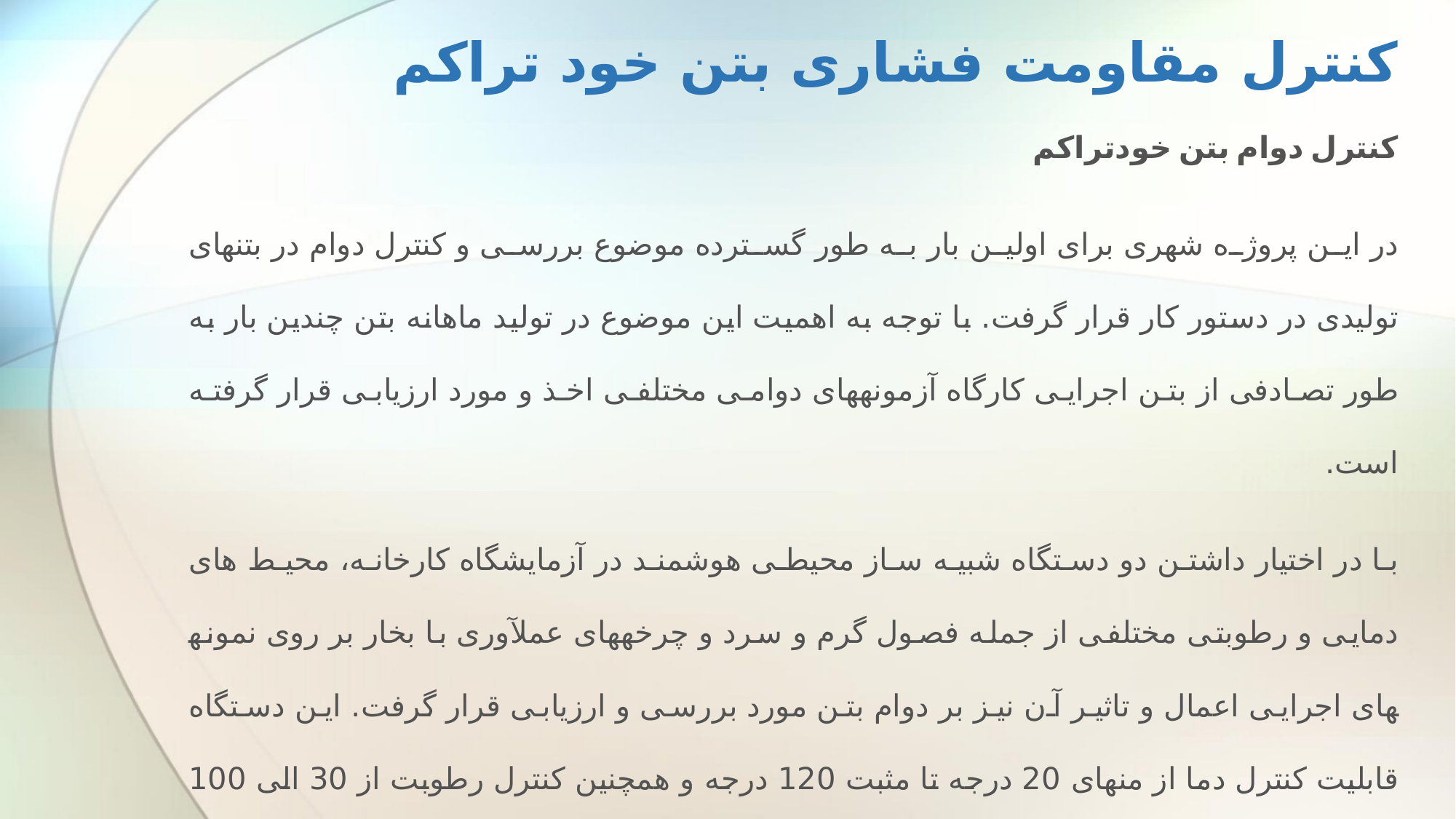

# کنترل مقاومت فشاری بتن خود تراکم
کنترل دوام بتن خودتراکم
در این پروژه شهری برای اولین بار به طور گسترده موضوع بررسی و کنترل دوام در بتن­های تولیدی در دستور کار قرار گرفت. با توجه به اهمیت این موضوع در تولید ماهانه بتن چندین بار به طور تصادفی از بتن اجرایی کارگاه آزمونه­های دوامی مختلفی اخذ و مورد ارزیابی قرار گرفته است.
با در اختیار داشتن دو دستگاه شبیه ساز محیطی هوشمند در آزمایشگاه کارخانه، محیط های دمایی و رطوبتی مختلفی از جمله فصول گرم و سرد و چرخه­های عمل­آوری با بخار بر روی نمونه­های اجرایی اعمال و تاثیر آن نیز بر دوام بتن مورد بررسی و ارزیابی قرار گرفت. این دستگاه قابلیت کنترل دما از منهای 20 درجه تا مثبت 120 درجه و همچنین کنترل رطوبت از 30 الی 100 درصد را دارد. به کمك این دستگاه بطور خودکار چرخه های ذوب و یخ بندان متوالی بتن قابل اجراست که در این پروژه خوردگی سطحی بتن در طی 50 چرخه و بر اساس استاندارد ASTM C 672  برای انواع بتن­ها مورد ارزیابی قرار گرفت.